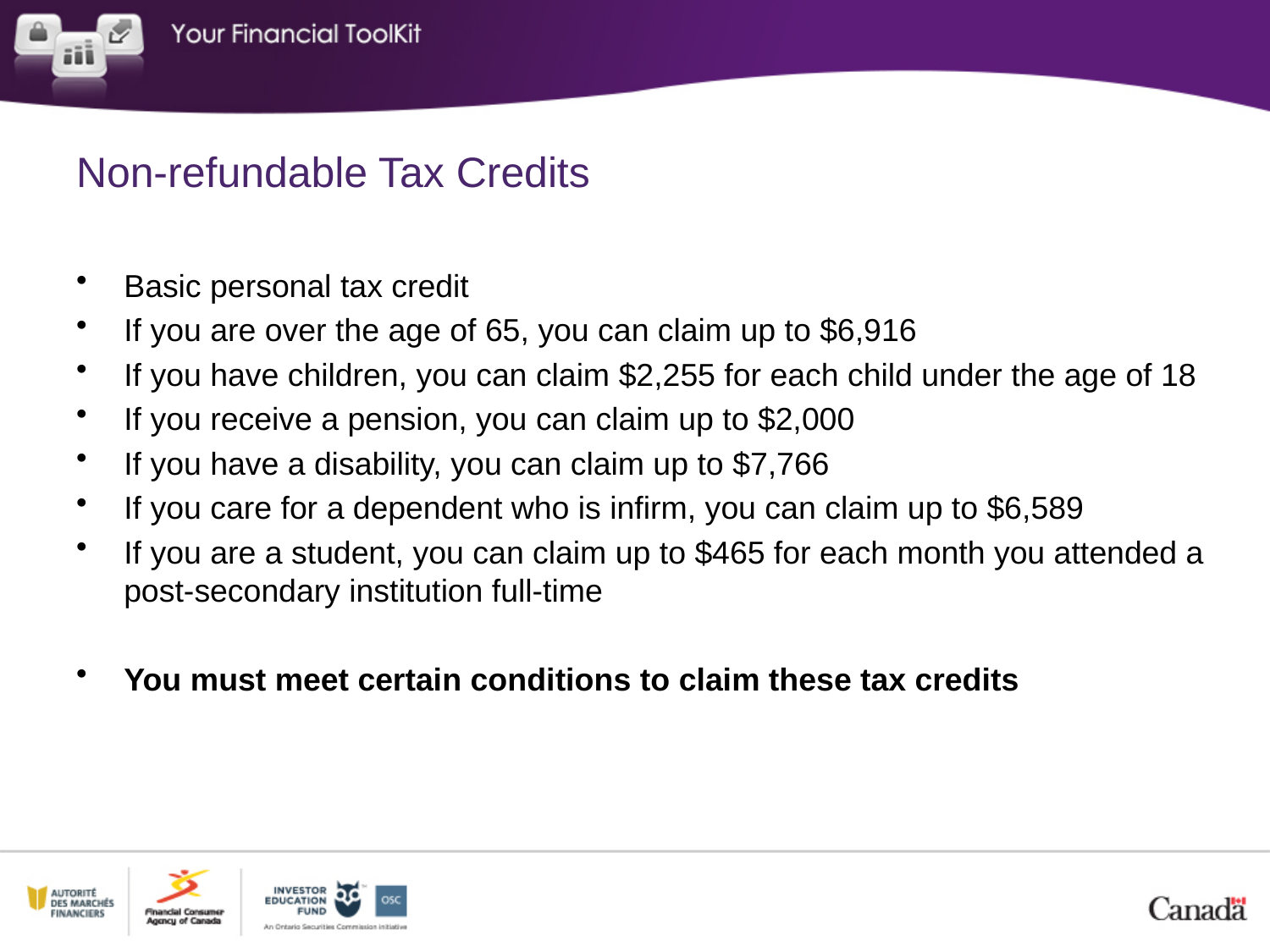

# Non-refundable Tax Credits
Basic personal tax credit
If you are over the age of 65, you can claim up to $6,916
If you have children, you can claim $2,255 for each child under the age of 18
If you receive a pension, you can claim up to $2,000
If you have a disability, you can claim up to $7,766
If you care for a dependent who is infirm, you can claim up to $6,589
If you are a student, you can claim up to $465 for each month you attended a post-secondary institution full-time

You must meet certain conditions to claim these tax credits